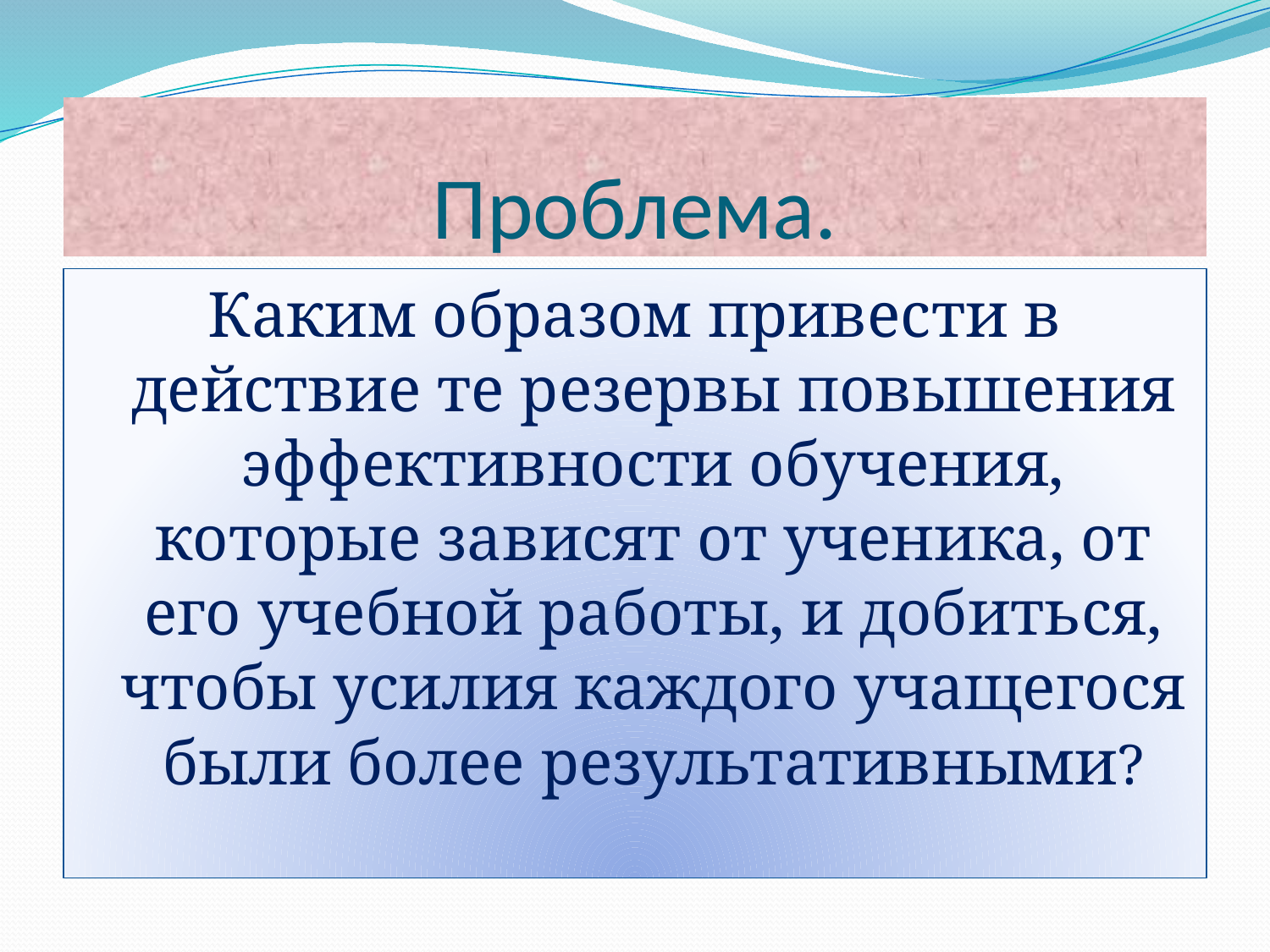

# Проблема.
Каким образом привести в действие те резервы повышения эффективности обучения, которые зависят от ученика, от его учебной работы, и добиться, чтобы усилия каждого учащегося были более результативными?